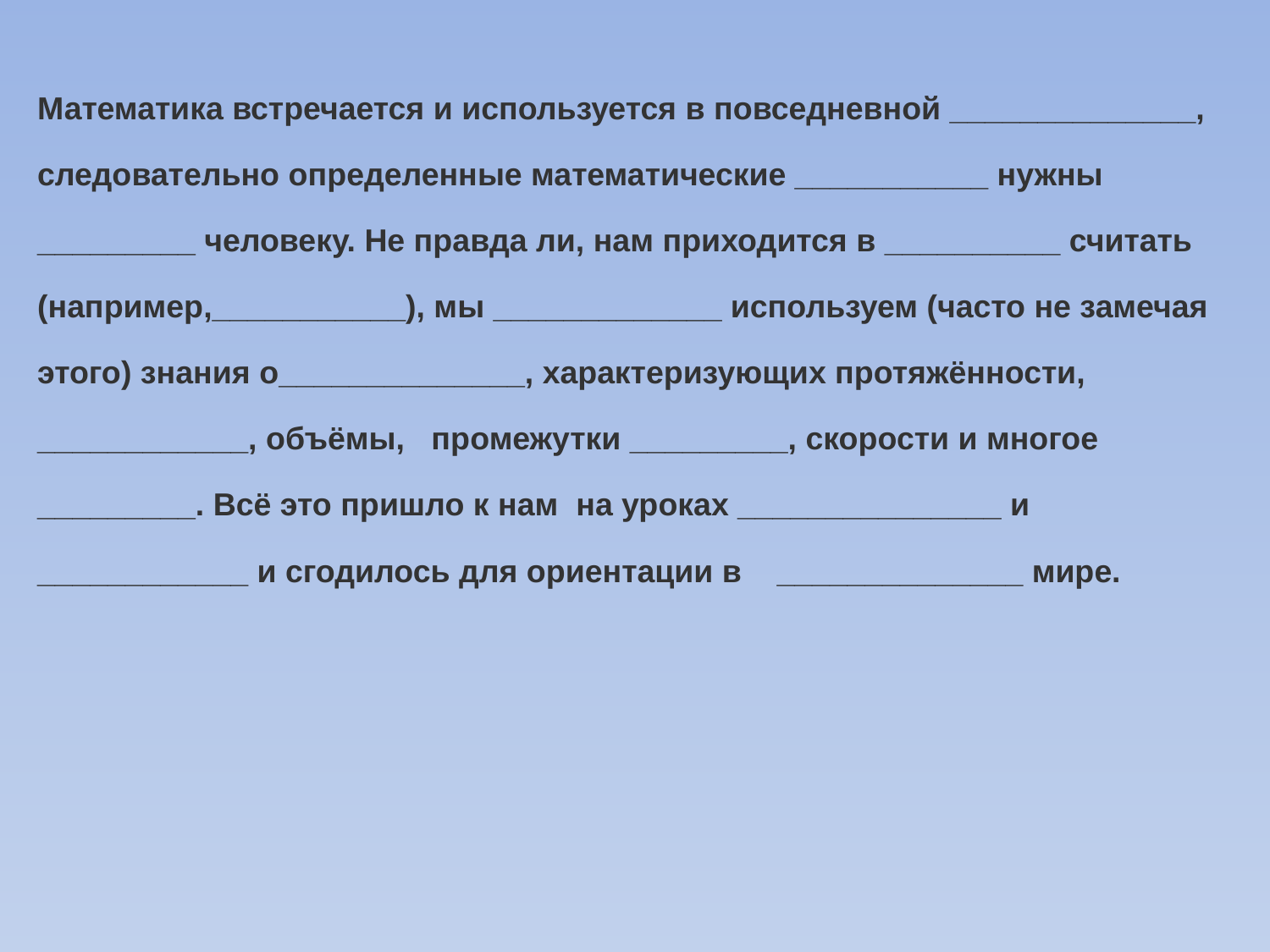

Математика встречается и используется в повседневной ______________,
следовательно определенные математические ___________ нужны
_________ человеку. Не правда ли, нам приходится в __________ считать
(например,___________), мы _____________ используем (часто не замечая
этого) знания о______________, характеризующих протяжённости,
____________, объёмы,   промежутки _________, скорости и многое
_________. Всё это пришло к нам  на уроках _______________ и
____________ и сгодилось для ориентации в    ______________ мире.